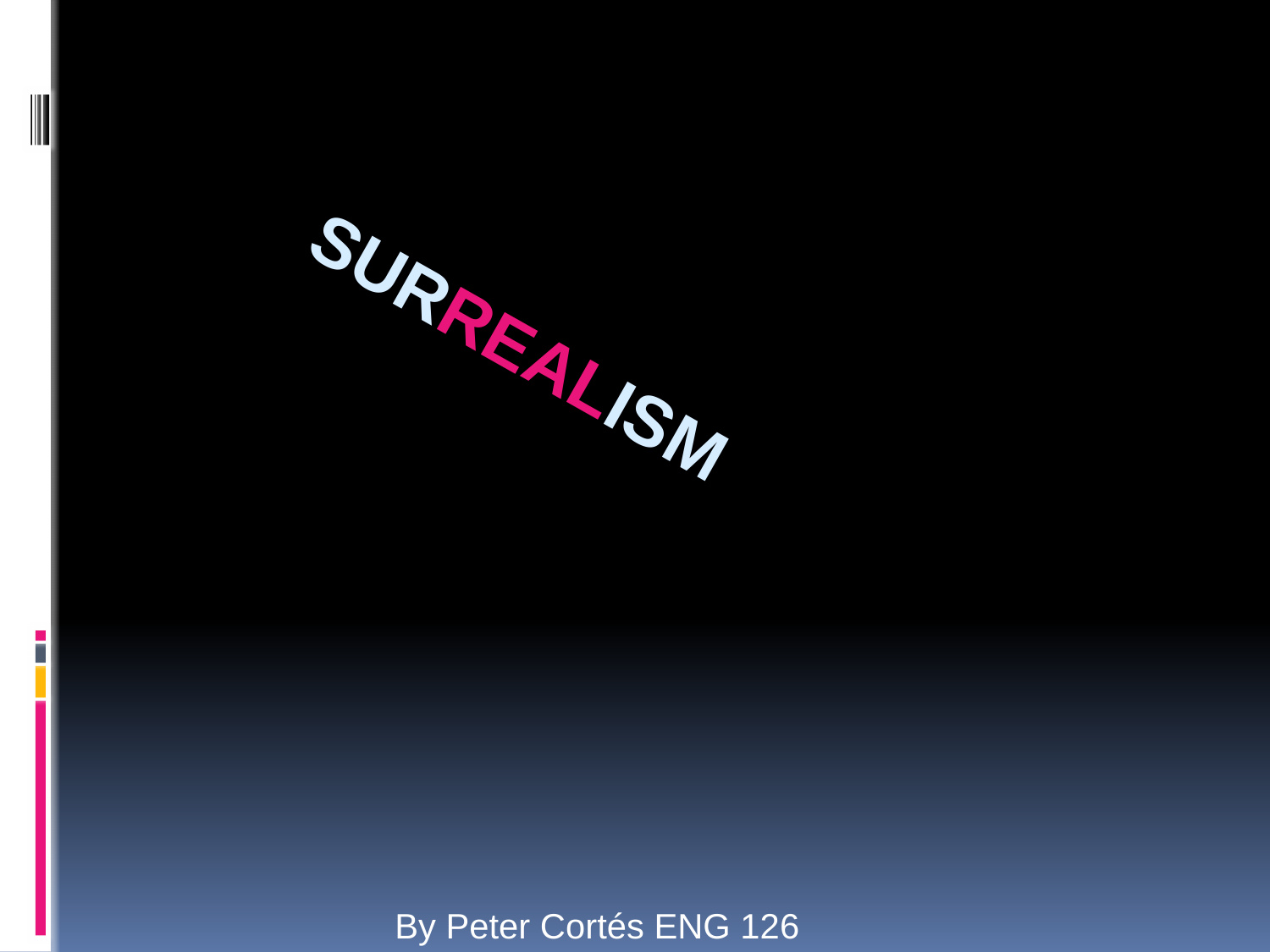

# Surrealism
By Peter Cortés ENG 126